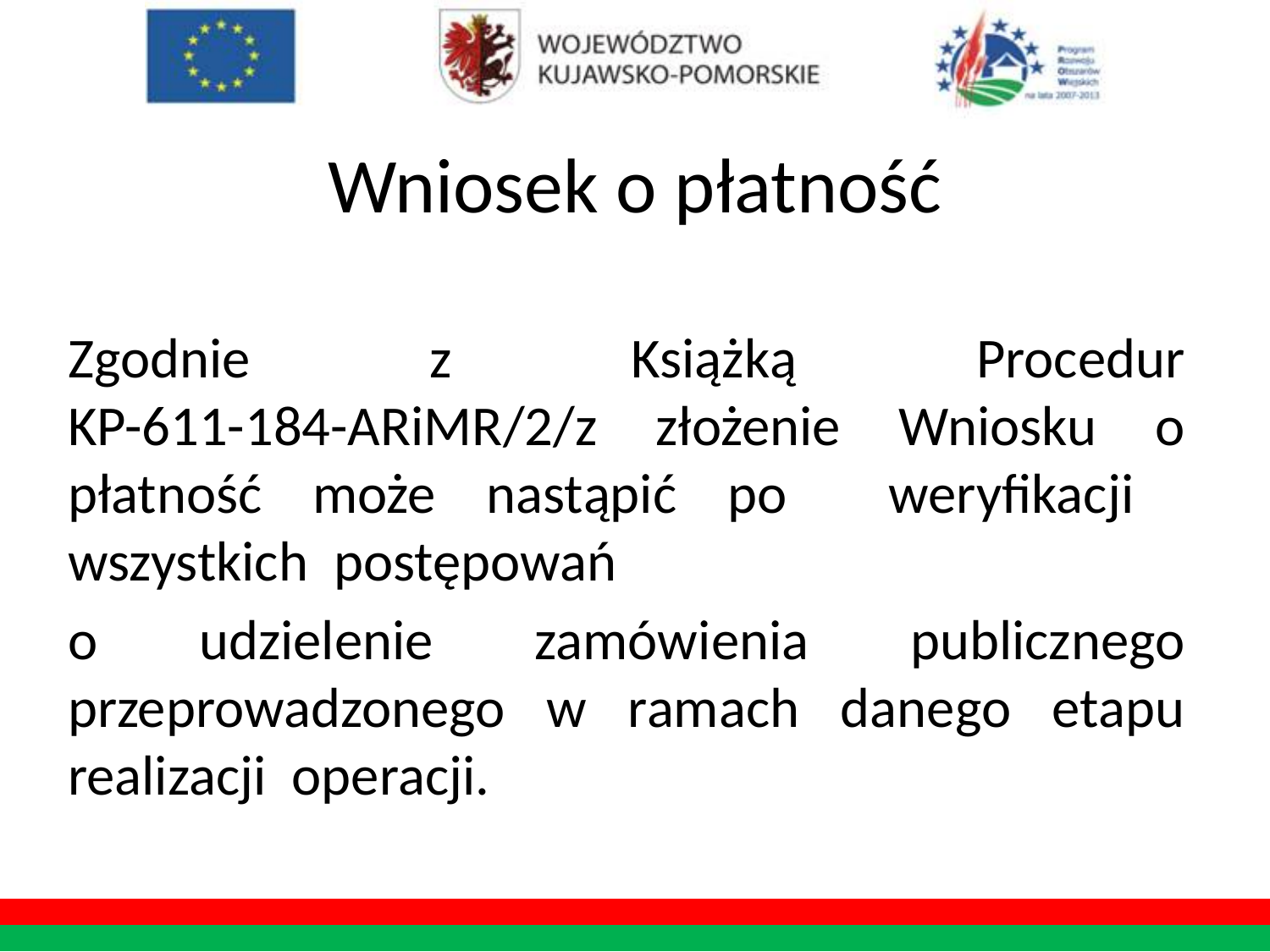

# Wniosek o płatność

Zgodnie z Książką Procedur KP-611-184-ARiMR/2/z złożenie Wniosku o płatność może nastąpić po  weryfikacji  wszystkich  postępowań
o udzielenie zamówienia publicznego przeprowadzonego w ramach danego etapu realizacji  operacji.